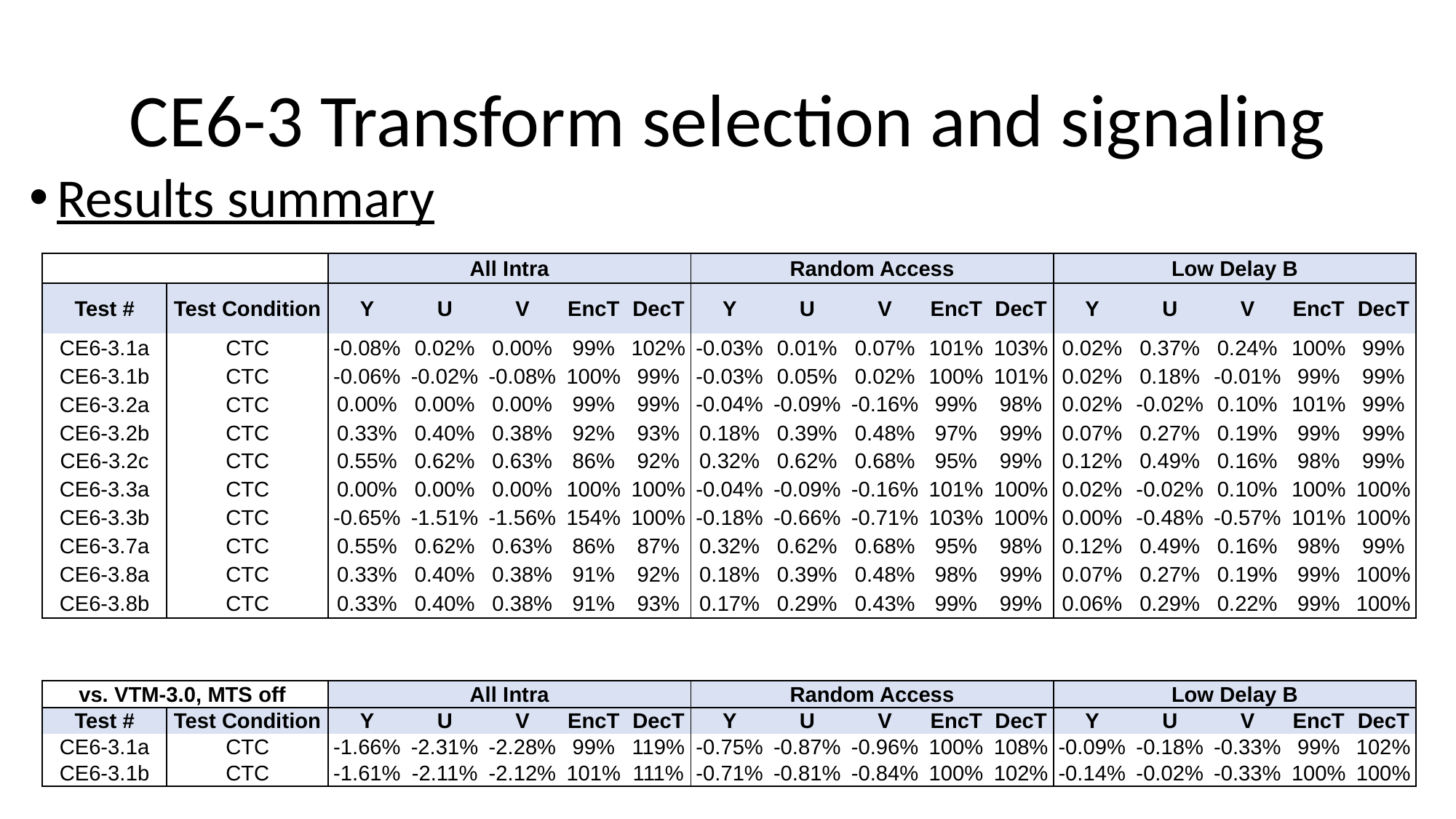

# CE6-3 Transform selection and signaling
Results summary

|  |  | All Intra |  |  |  |  | Random Access |  |  |  |  | Low Delay B |  |  |  |  |
| --- | --- | --- | --- | --- | --- | --- | --- | --- | --- | --- | --- | --- | --- | --- | --- | --- |
| Test # | Test Condition | Y | U | V | EncT | DecT | Y | U | V | EncT | DecT | Y | U | V | EncT | DecT |
| CE6-3.1a | CTC | -0.08% | 0.02% | 0.00% | 99% | 102% | -0.03% | 0.01% | 0.07% | 101% | 103% | 0.02% | 0.37% | 0.24% | 100% | 99% |
| CE6-3.1b | CTC | -0.06% | -0.02% | -0.08% | 100% | 99% | -0.03% | 0.05% | 0.02% | 100% | 101% | 0.02% | 0.18% | -0.01% | 99% | 99% |
| CE6-3.2a | CTC | 0.00% | 0.00% | 0.00% | 99% | 99% | -0.04% | -0.09% | -0.16% | 99% | 98% | 0.02% | -0.02% | 0.10% | 101% | 99% |
| CE6-3.2b | CTC | 0.33% | 0.40% | 0.38% | 92% | 93% | 0.18% | 0.39% | 0.48% | 97% | 99% | 0.07% | 0.27% | 0.19% | 99% | 99% |
| CE6-3.2c | CTC | 0.55% | 0.62% | 0.63% | 86% | 92% | 0.32% | 0.62% | 0.68% | 95% | 99% | 0.12% | 0.49% | 0.16% | 98% | 99% |
| CE6-3.3a | CTC | 0.00% | 0.00% | 0.00% | 100% | 100% | -0.04% | -0.09% | -0.16% | 101% | 100% | 0.02% | -0.02% | 0.10% | 100% | 100% |
| CE6-3.3b | CTC | -0.65% | -1.51% | -1.56% | 154% | 100% | -0.18% | -0.66% | -0.71% | 103% | 100% | 0.00% | -0.48% | -0.57% | 101% | 100% |
| CE6-3.7a | CTC | 0.55% | 0.62% | 0.63% | 86% | 87% | 0.32% | 0.62% | 0.68% | 95% | 98% | 0.12% | 0.49% | 0.16% | 98% | 99% |
| CE6-3.8a | CTC | 0.33% | 0.40% | 0.38% | 91% | 92% | 0.18% | 0.39% | 0.48% | 98% | 99% | 0.07% | 0.27% | 0.19% | 99% | 100% |
| CE6-3.8b | CTC | 0.33% | 0.40% | 0.38% | 91% | 93% | 0.17% | 0.29% | 0.43% | 99% | 99% | 0.06% | 0.29% | 0.22% | 99% | 100% |
| vs. VTM-3.0, MTS off |  | All Intra |  |  |  |  | Random Access |  |  |  |  | Low Delay B |  |  |  |  |
| --- | --- | --- | --- | --- | --- | --- | --- | --- | --- | --- | --- | --- | --- | --- | --- | --- |
| Test # | Test Condition | Y | U | V | EncT | DecT | Y | U | V | EncT | DecT | Y | U | V | EncT | DecT |
| CE6-3.1a | CTC | -1.66% | -2.31% | -2.28% | 99% | 119% | -0.75% | -0.87% | -0.96% | 100% | 108% | -0.09% | -0.18% | -0.33% | 99% | 102% |
| CE6-3.1b | CTC | -1.61% | -2.11% | -2.12% | 101% | 111% | -0.71% | -0.81% | -0.84% | 100% | 102% | -0.14% | -0.02% | -0.33% | 100% | 100% |